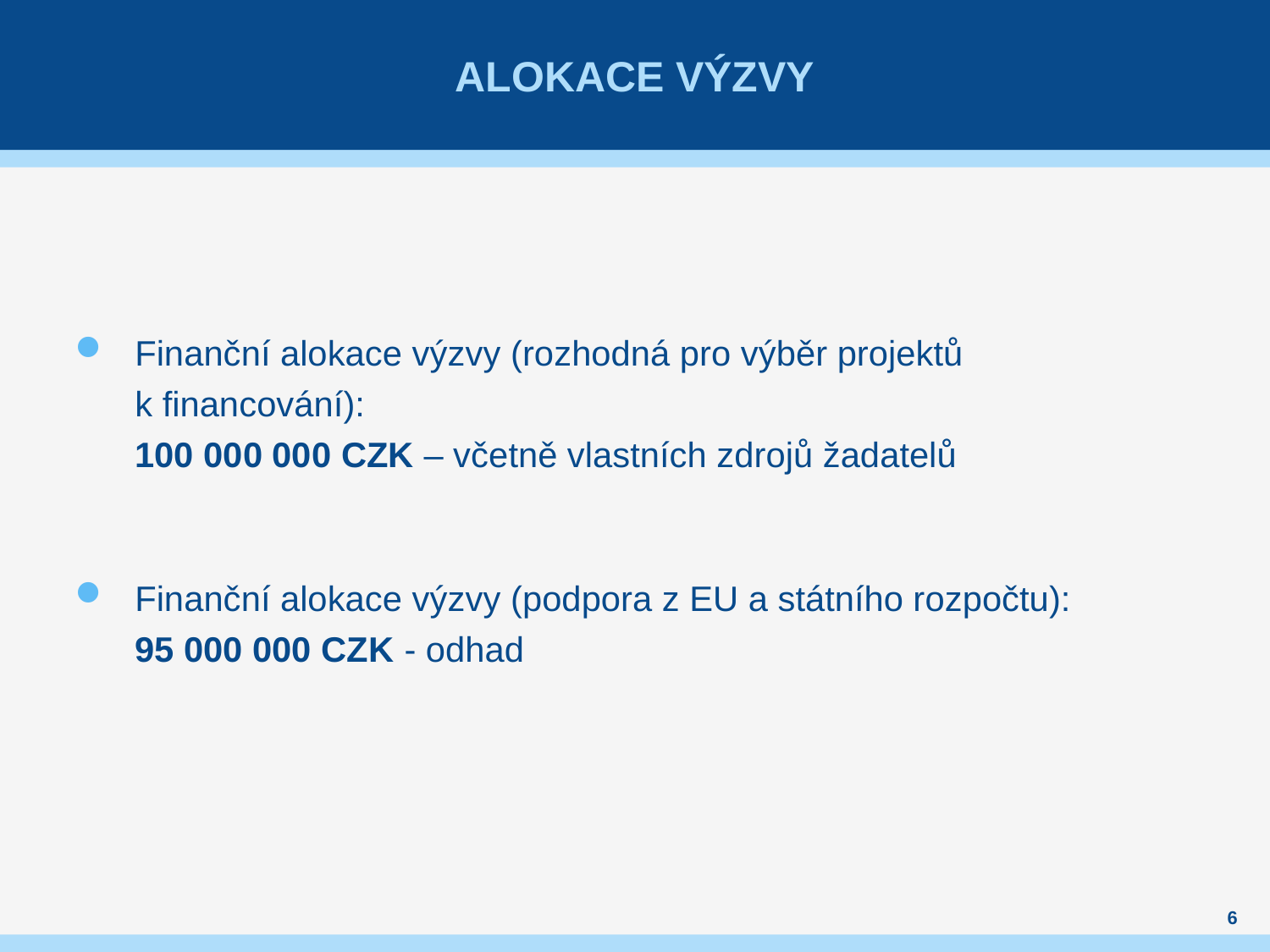

# Alokace výzvy

Finanční alokace výzvy (rozhodná pro výběr projektů
k financování):
100 000 000 CZK – včetně vlastních zdrojů žadatelů

Finanční alokace výzvy (podpora z EU a státního rozpočtu):
95 000 000 CZK - odhad

6